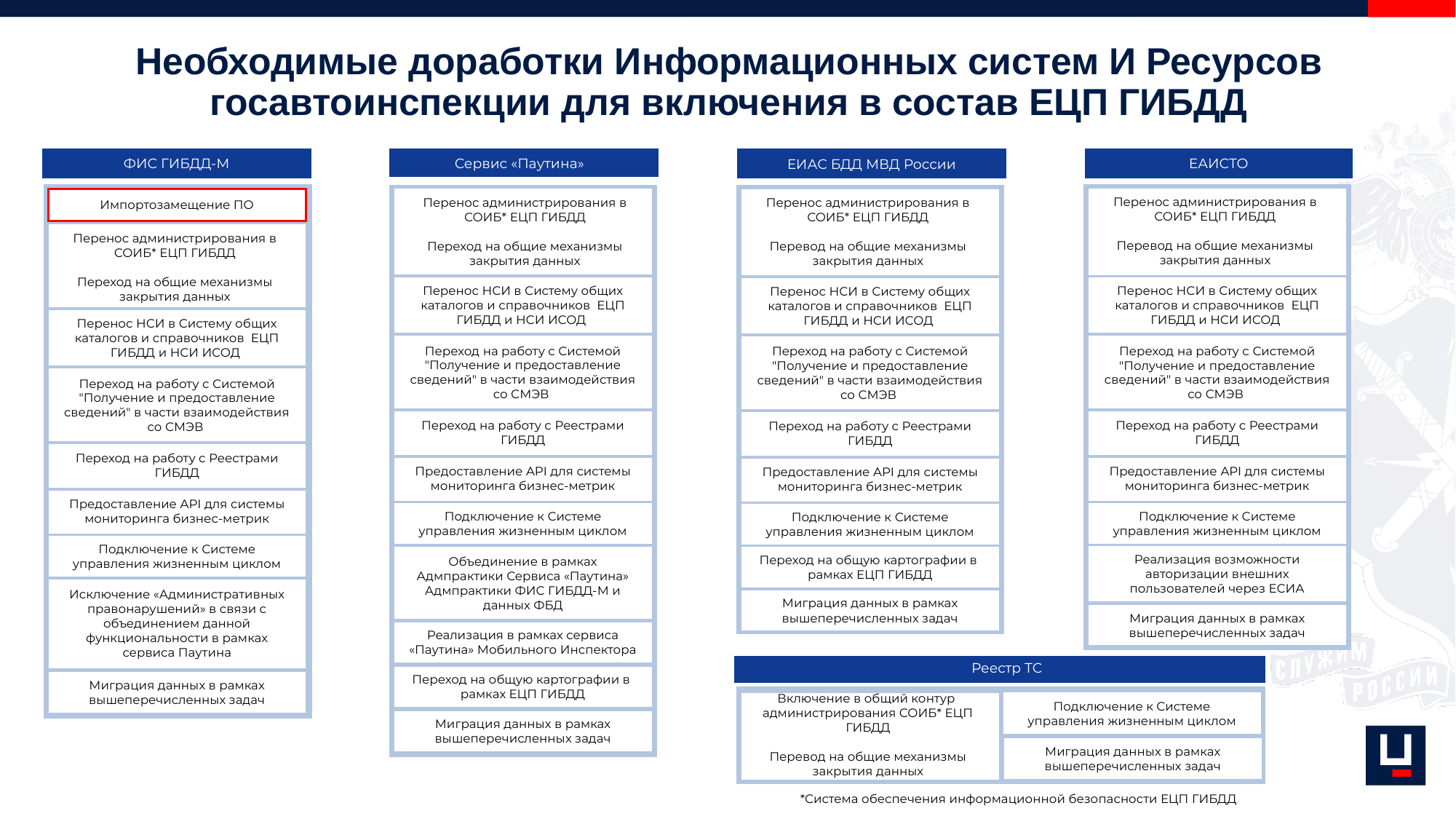

# Необходимые доработки Информационных систем И Ресурсов госавтоинспекции для включения в состав ЕЦП ГИБДД

Сервис «Паутина»
ЕАИСТО
ФИС ГИБДД-М
ЕИАС БДД МВД России

Перенос администрирования в СОИБ* ЕЦП ГИБДД

Перевод на общие механизмы закрытия данных
Перенос администрирования в СОИБ* ЕЦП ГИБДД

Переход на общие механизмы закрытия данных
Перенос администрирования в СОИБ* ЕЦП ГИБДД

Перевод на общие механизмы закрытия данных
Импортозамещение ПО

Перенос администрирования в СОИБ* ЕЦП ГИБДД

Переход на общие механизмы закрытия данных

Перенос НСИ в Систему общих каталогов и справочников  ЕЦП ГИБДД и НСИ ИСОД
Перенос НСИ в Систему общих каталогов и справочников  ЕЦП ГИБДД и НСИ ИСОД

Перенос НСИ в Систему общих каталогов и справочников  ЕЦП ГИБДД и НСИ ИСОД

Перенос НСИ в Систему общих каталогов и справочников  ЕЦП ГИБДД и НСИ ИСОД

Переход на работу с Системой "Получение и предоставление сведений" в части взаимодействия со СМЭВ
Переход на работу с Системой "Получение и предоставление сведений" в части взаимодействия со СМЭВ
Переход на работу с Системой "Получение и предоставление сведений" в части взаимодействия со СМЭВ

Переход на работу с Системой "Получение и предоставление сведений" в части взаимодействия со СМЭВ

Переход на работу с Реестрами ГИБДД
Переход на работу с Реестрами ГИБДД
Переход на работу с Реестрами ГИБДД

Переход на работу с Реестрами ГИБДД

Предоставление API для системы мониторинга бизнес-метрик
Предоставление API для системы мониторинга бизнес-метрик

Предоставление API для системы мониторинга бизнес-метрик

Предоставление API для системы мониторинга бизнес-метрик

Подключение к Системе управления жизненным циклом

Подключение к Системе управления жизненным циклом
Подключение к Системе управления жизненным циклом

Подключение к Системе управления жизненным циклом

Реализация возможности авторизации внешних пользователей через ЕСИА

Переход на общую картографии в
рамках ЕЦП ГИБДД
Объединение в рамках Адмпрактики Сервиса «Паутина» Адмпрактики ФИС ГИБДД-М и данных ФБД

Исключение «Административных правонарушений» в связи с объединением данной функциональности в рамках сервиса Паутина

Миграция данных в рамках вышеперечисленных задач

Миграция данных в рамках вышеперечисленных задач
Реализация в рамках сервиса «Паутина» Мобильного Инспектора

Реестр ТС

Переход на общую картографии в
рамках ЕЦП ГИБДД

Миграция данных в рамках вышеперечисленных задач
Включение в общий контур  администрирования СОИБ* ЕЦП ГИБДД

Перевод на общие механизмы закрытия данных

Подключение к Системе управления жизненным циклом

Миграция данных в рамках вышеперечисленных задач

Миграция данных в рамках вышеперечисленных задач
30
/ 32
*Система обеспечения информационной безопасности ЕЦП ГИБДД